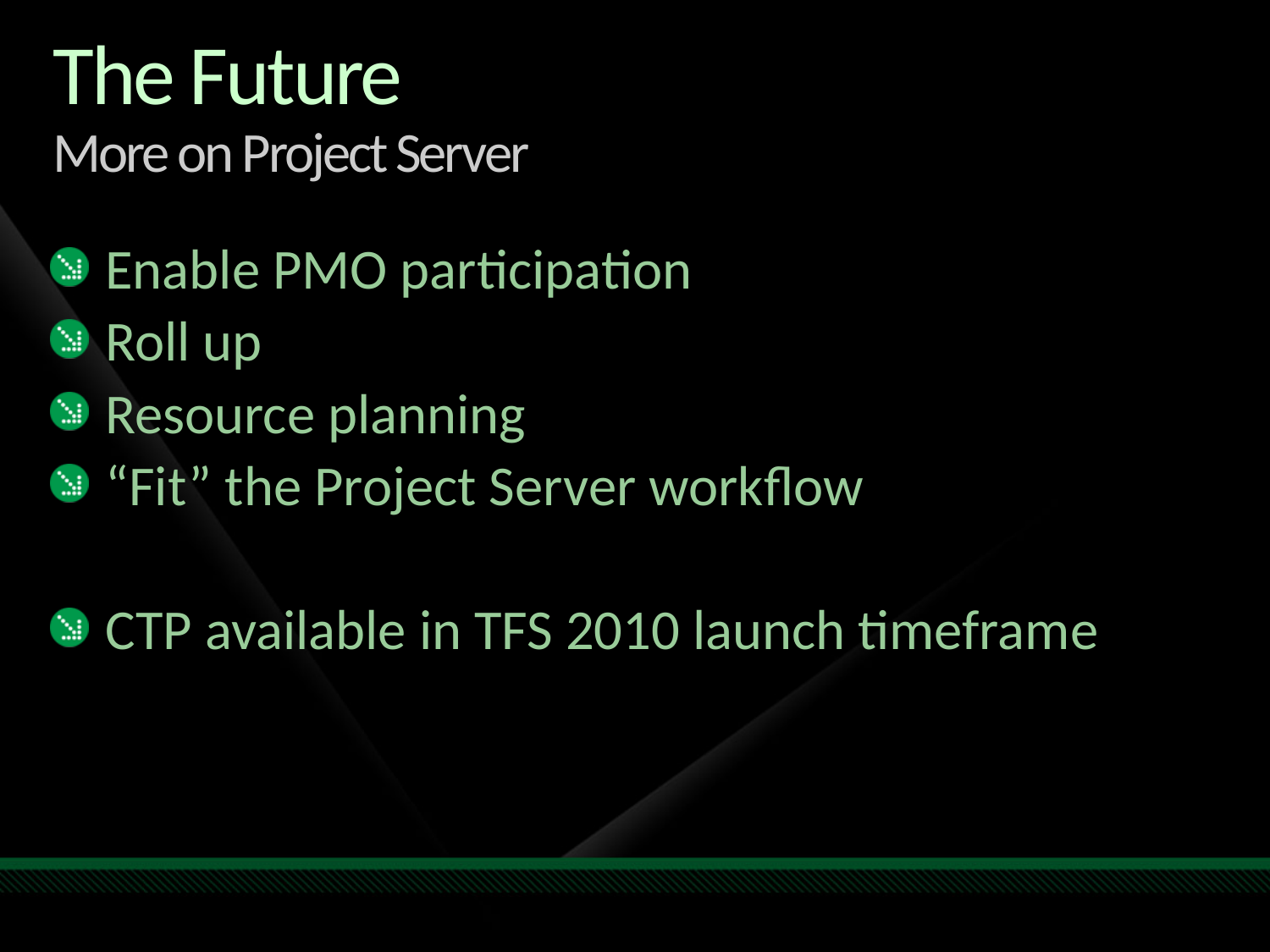

# The Future More on Project Server
Enable PMO participation
Roll up
Resource planning
“Fit” the Project Server workflow

CTP available in TFS 2010 launch timeframe